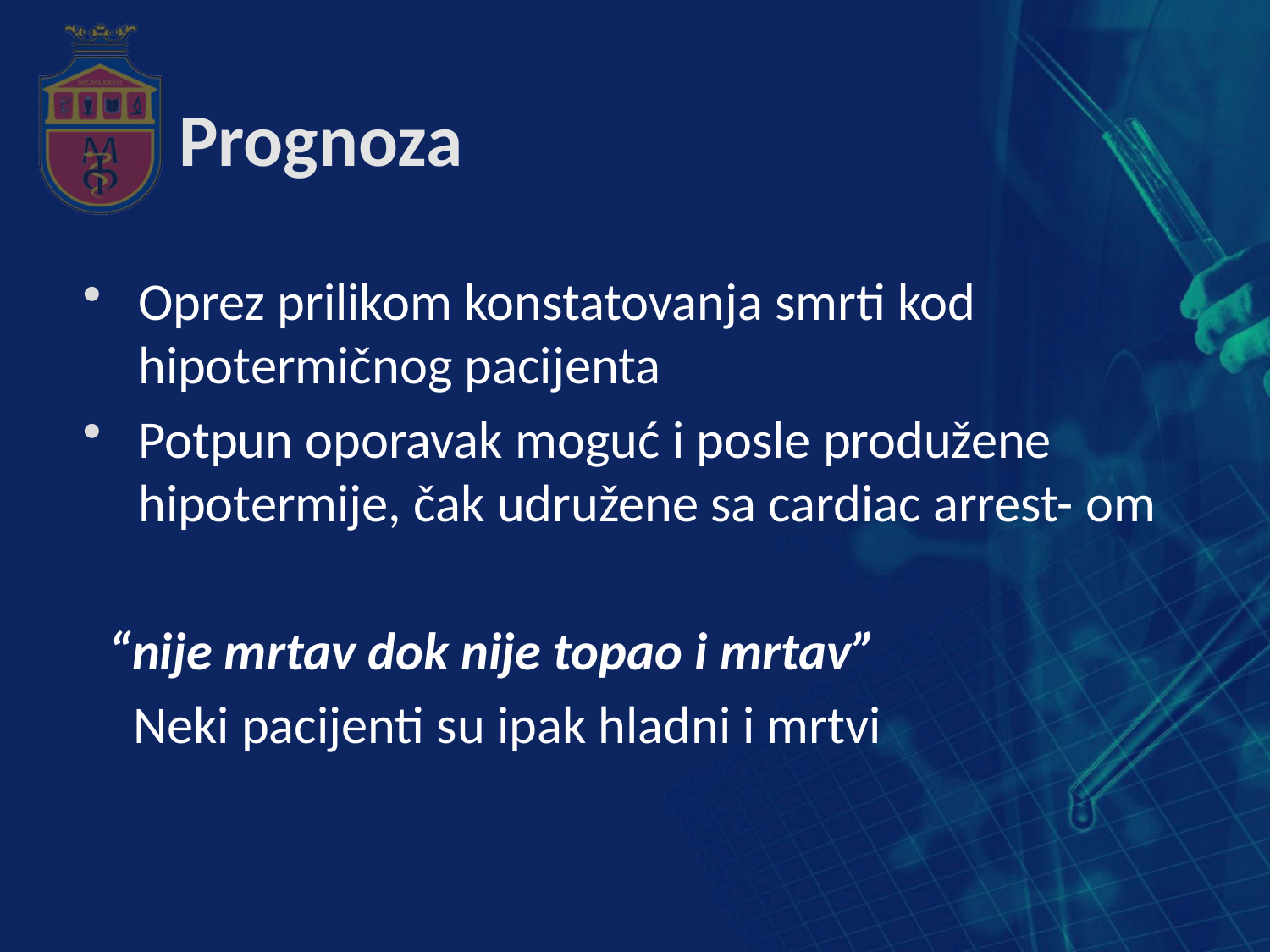

# Prognoza
Oprez prilikom konstatovanja smrti kod hipotermičnog pacijenta
Potpun oporavak moguć i posle produžene hipotermije, čak udružene sa cardiac arrest- om

  “nije mrtav dok nije topao i mrtav”
    Neki pacijenti su ipak hladni i mrtvi